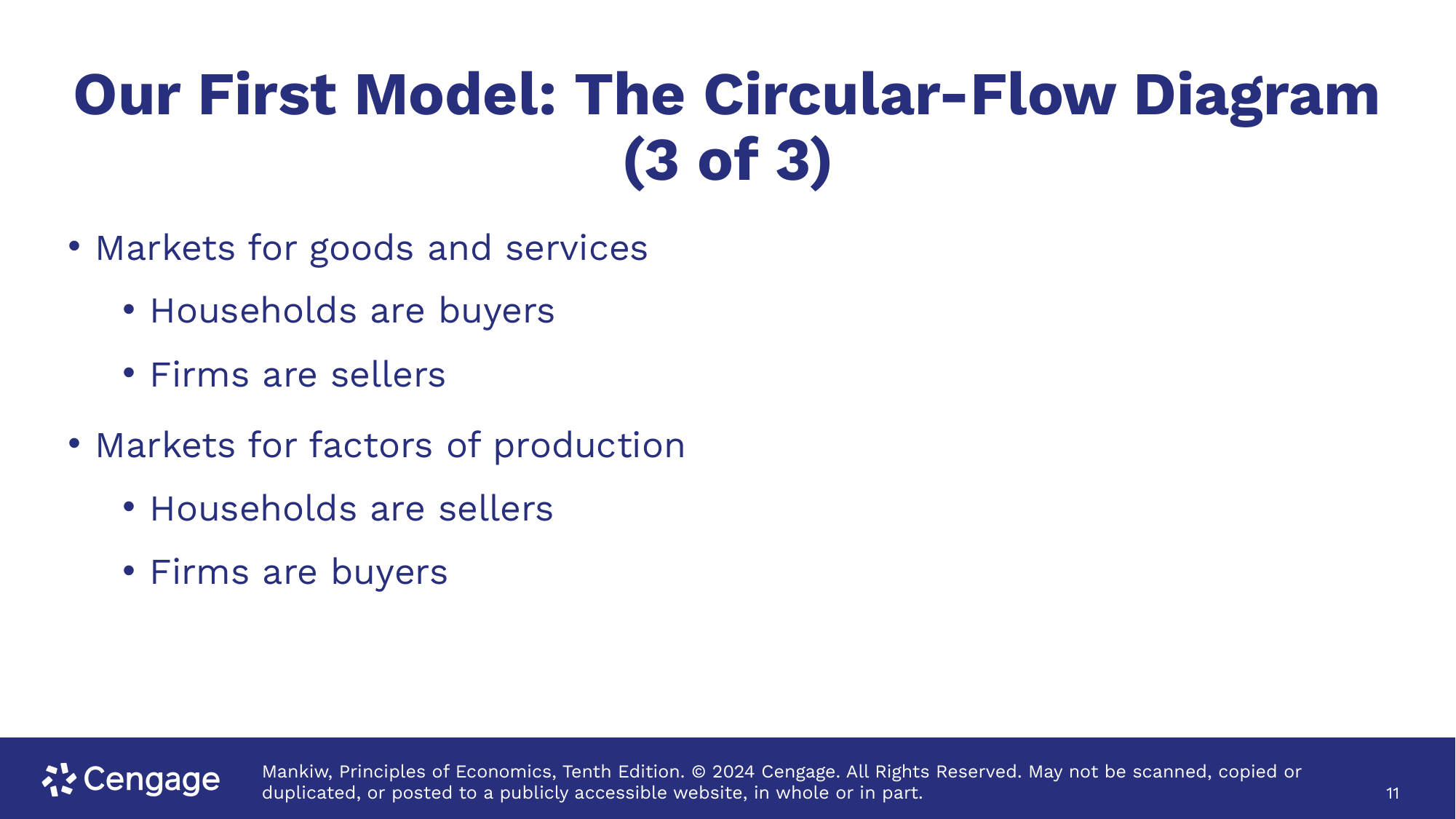

# Our First Model: The Circular-Flow Diagram (3 of 3)
Markets for goods and services
Households are buyers
Firms are sellers
Markets for factors of production
Households are sellers
Firms are buyers